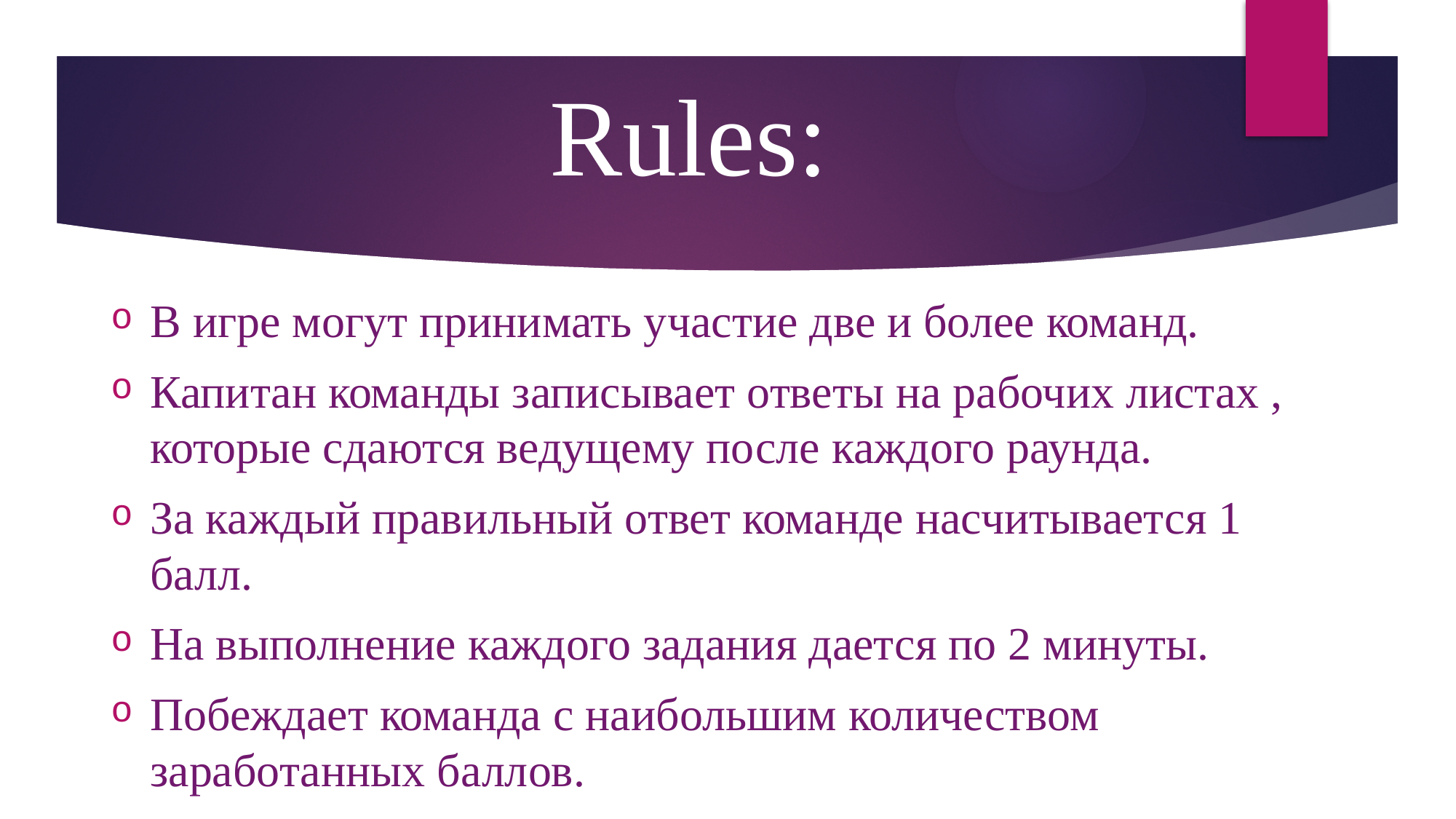

# Rules:
В игре могут принимать участие две и более команд.
Капитан команды записывает ответы на рабочих листах , которые сдаются ведущему после каждого раунда.
За каждый правильный ответ команде насчитывается 1 балл.
На выполнение каждого задания дается по 2 минуты.
Побеждает команда с наибольшим количеством заработанных баллов.